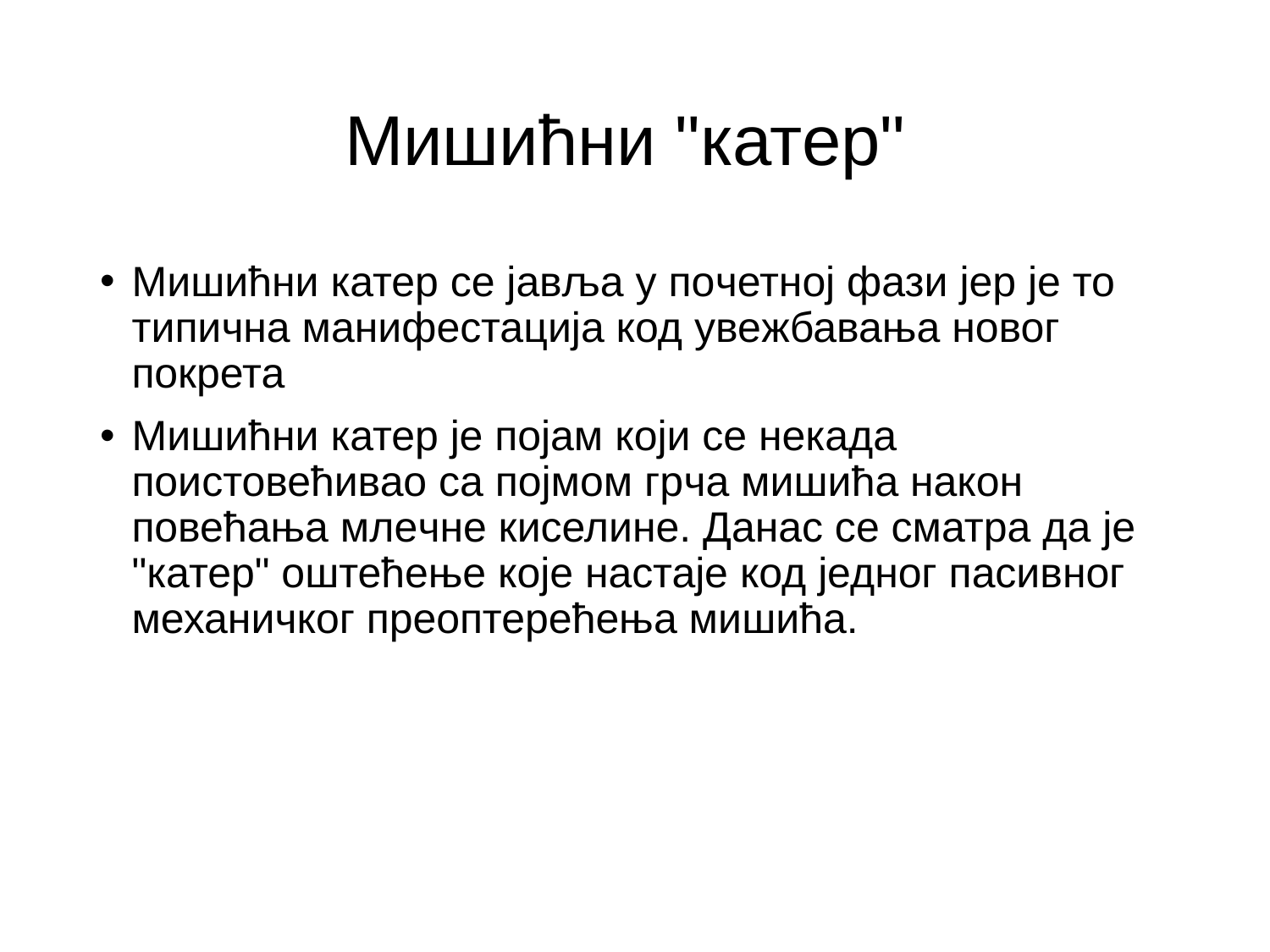

# Мишићни "катер"
Мишићни катер се јавља у почетној фази јер је то типична манифестација код увежбавања новог покрета
Мишићни катер је појам који се некада поистовећивао са појмом грча мишића након повећања млечне киселине. Данас се сматра да је "катер" оштећење које настаје код једног пасивног механичког преоптерећења мишића.